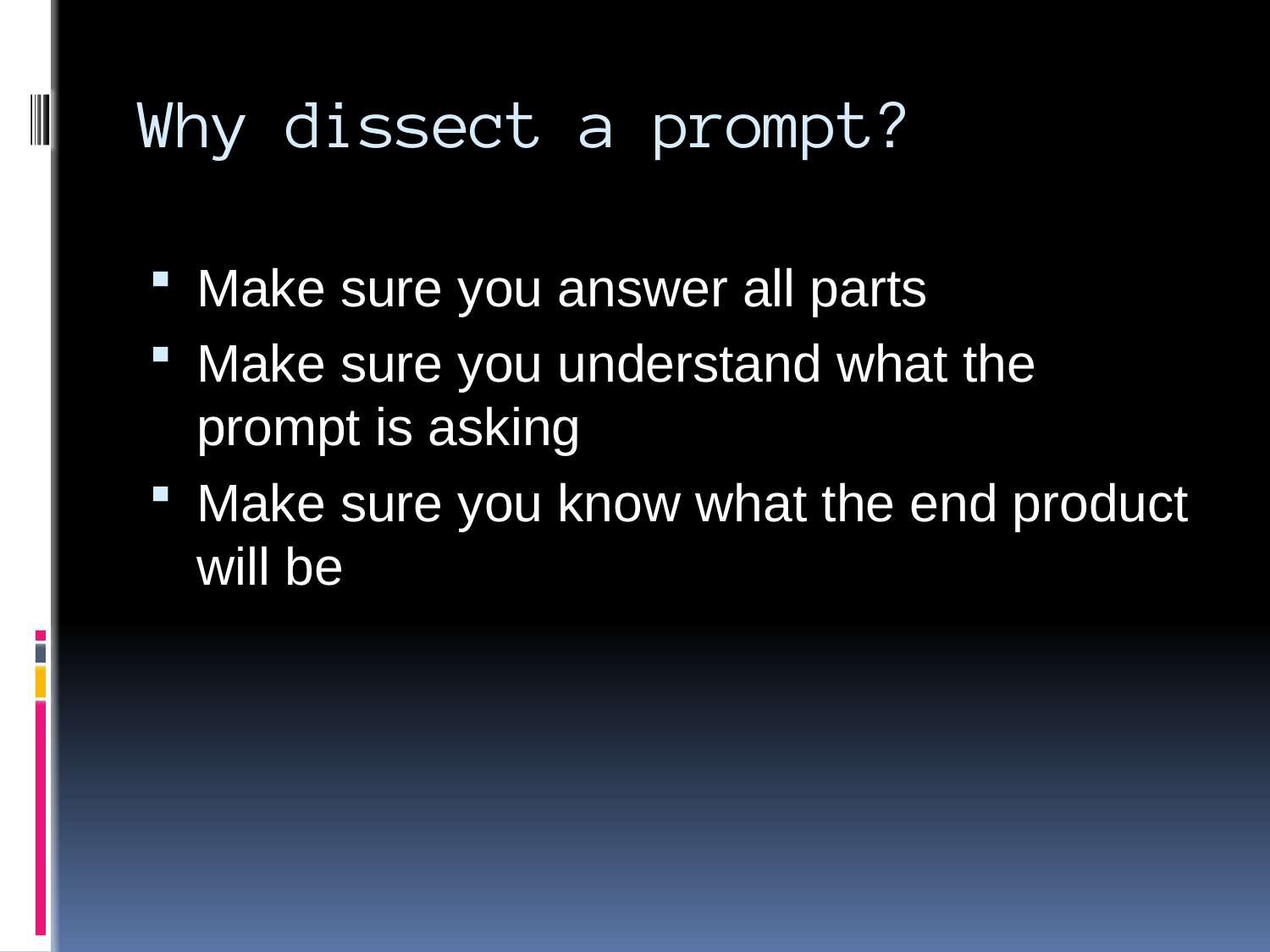

# Why dissect a prompt?
Make sure you answer all parts
Make sure you understand what the prompt is asking
Make sure you know what the end product will be